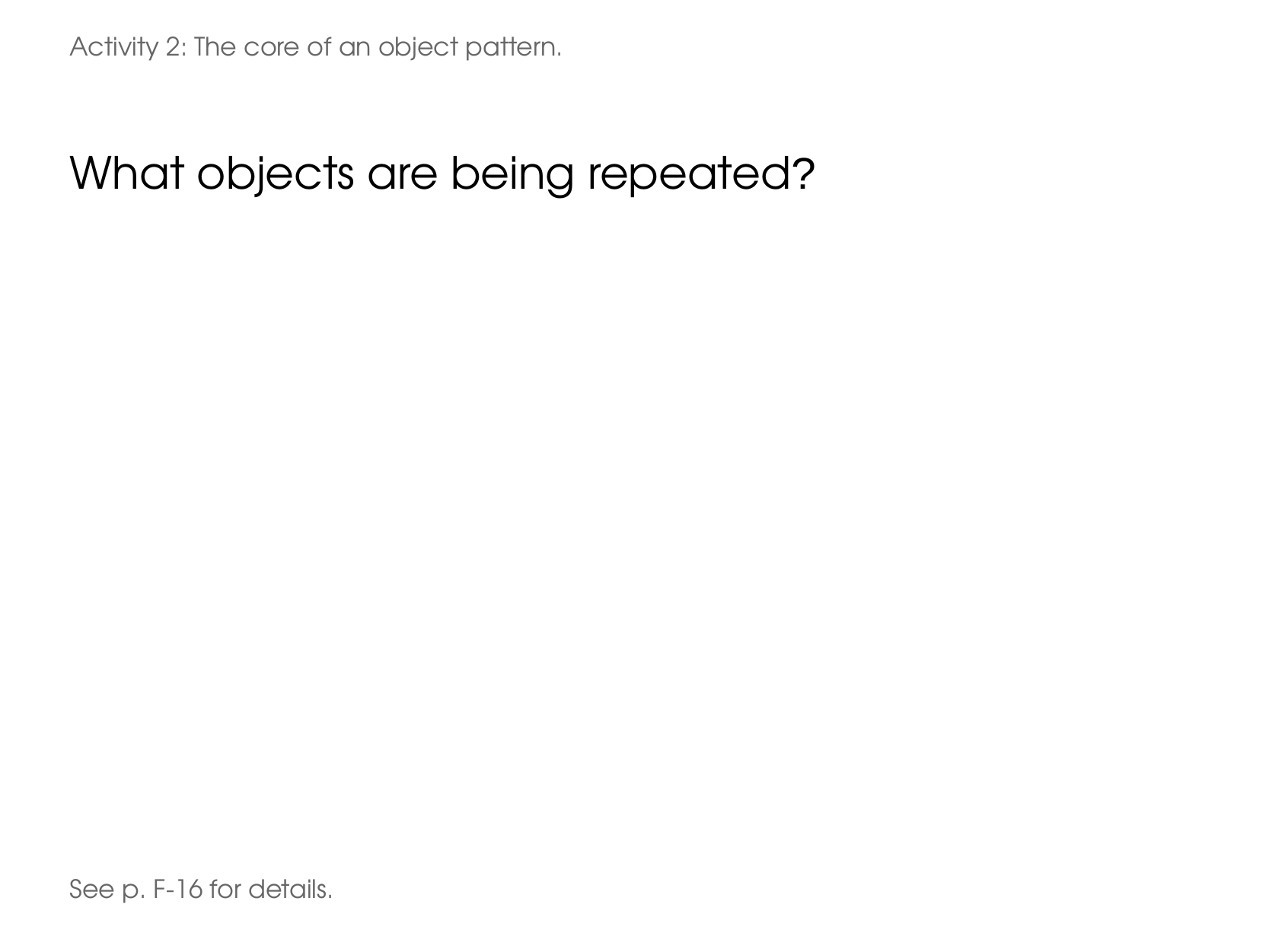

Activity 2: The core of an object pattern.
What objects are being repeated?
See p. F-16 for details.